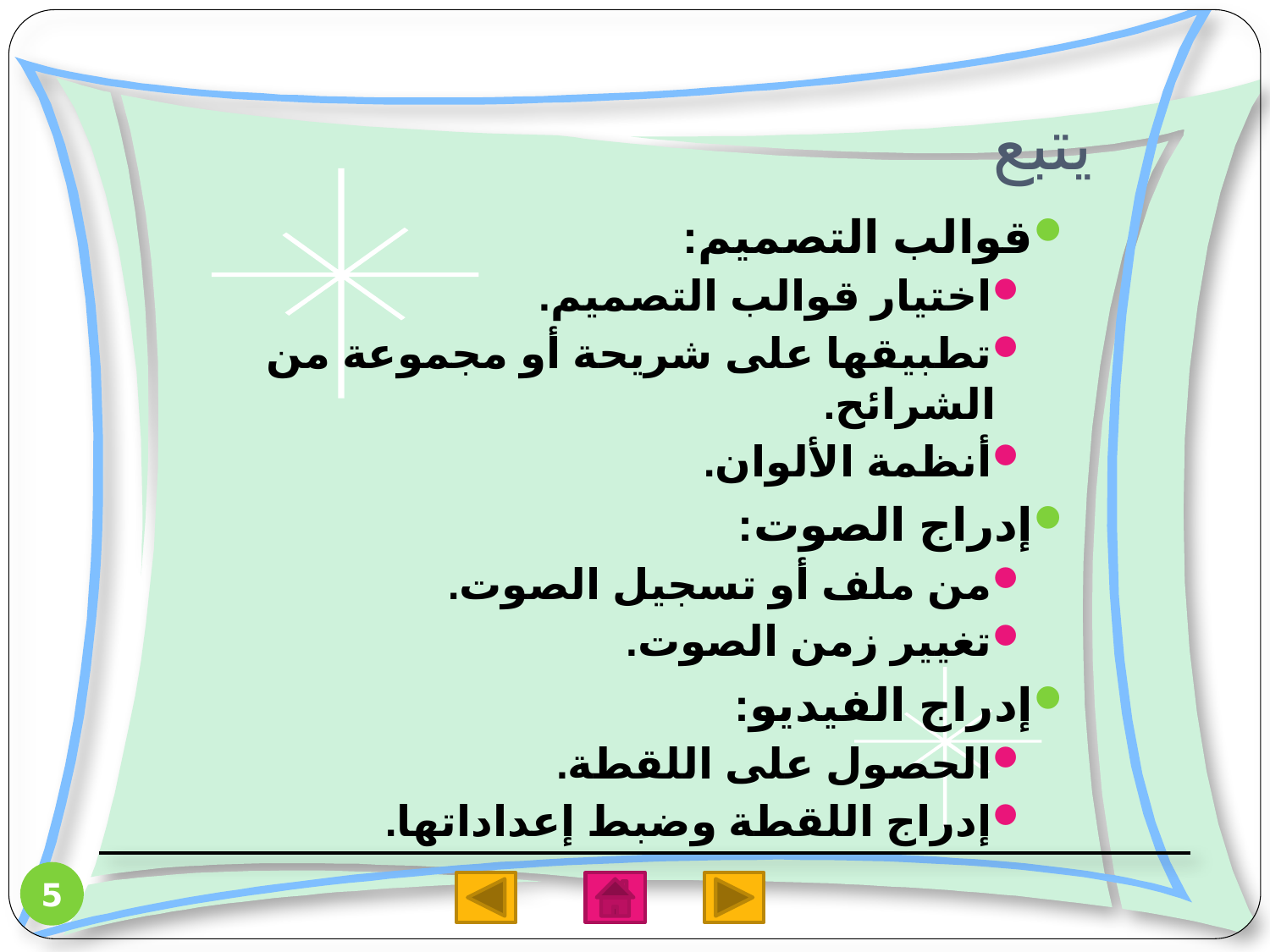

# يتبع
قوالب التصميم:
اختيار قوالب التصميم.
تطبيقها على شريحة أو مجموعة من الشرائح.
أنظمة الألوان.
إدراج الصوت:
من ملف أو تسجيل الصوت.
تغيير زمن الصوت.
إدراج الفيديو:
الحصول على اللقطة.
إدراج اللقطة وضبط إعداداتها.

5